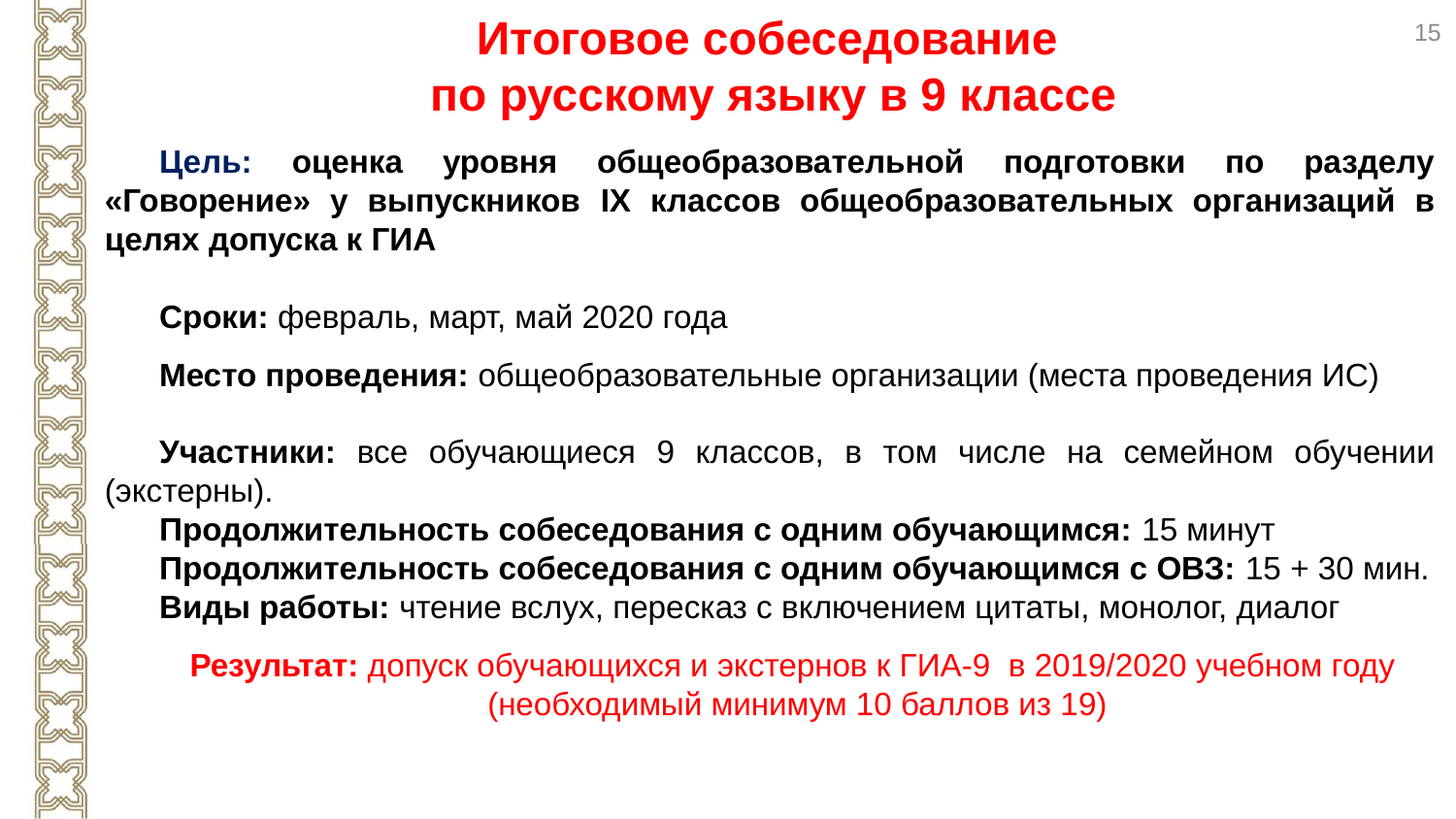

Итоговое собеседование
по русскому языку в 9 классе
15
Цель: оценка уровня общеобразовательной подготовки по разделу «Говорение» у выпускников IX классов общеобразовательных организаций в целях допуска к ГИА

Сроки: февраль, март, май 2020 года

Место проведения: общеобразовательные организации (места проведения ИС)

Участники: все обучающиеся 9 классов, в том числе на семейном обучении (экстерны).
Продолжительность собеседования с одним обучающимся: 15 минут
Продолжительность собеседования с одним обучающимся с ОВЗ: 15 + 30 мин.
Виды работы: чтение вслух, пересказ с включением цитаты, монолог, диалог

Результат: допуск обучающихся и экстернов к ГИА-9  в 2019/2020 учебном году
(необходимый минимум 10 баллов из 19)